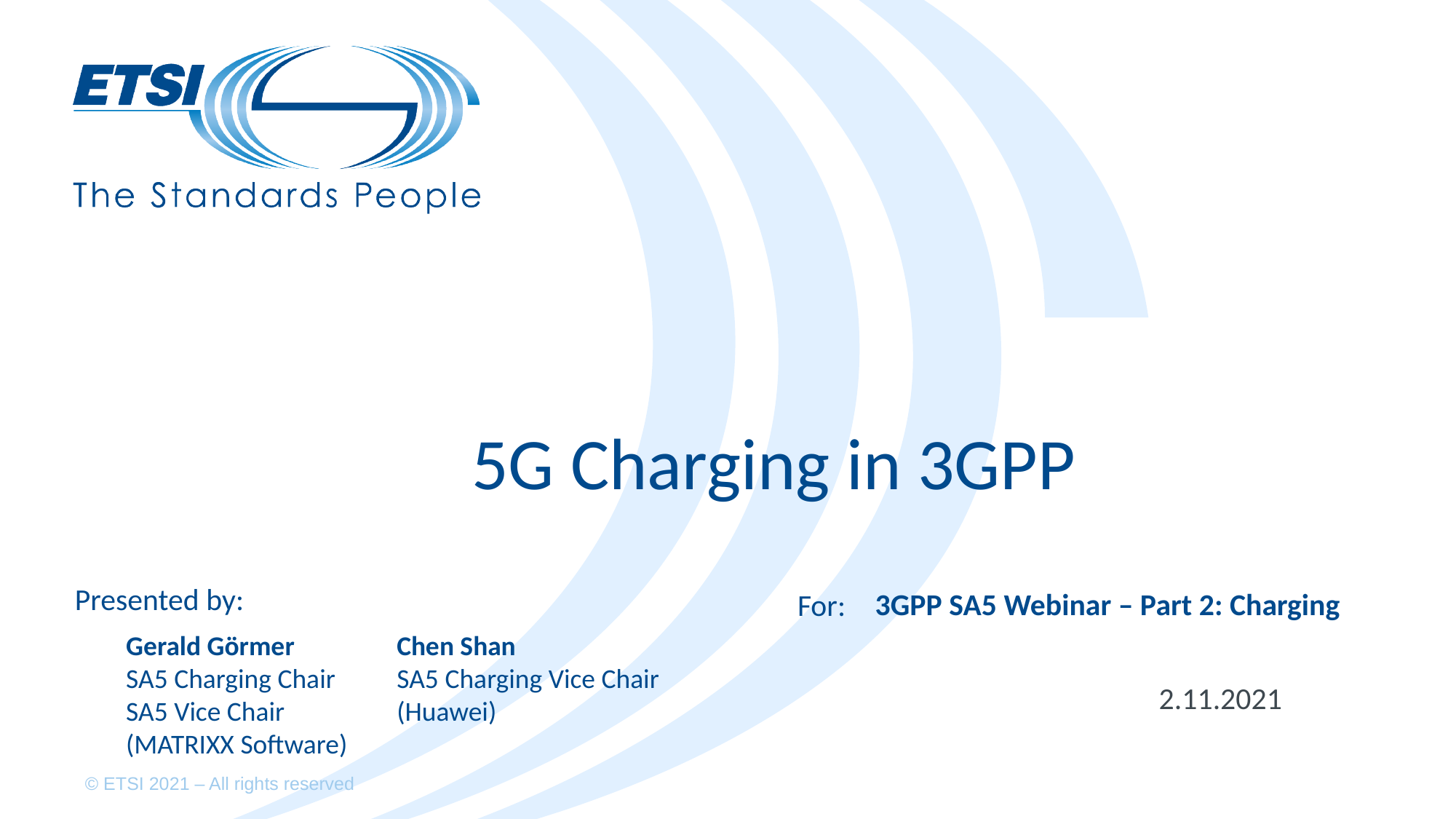

# 5G Charging in 3GPP
3GPP SA5 Webinar – Part 2: Charging
Chen Shan
SA5 Charging Vice Chair (Huawei)
Gerald Görmer
SA5 Charging Chair
SA5 Vice Chair
(MATRIXX Software)
2.11.2021